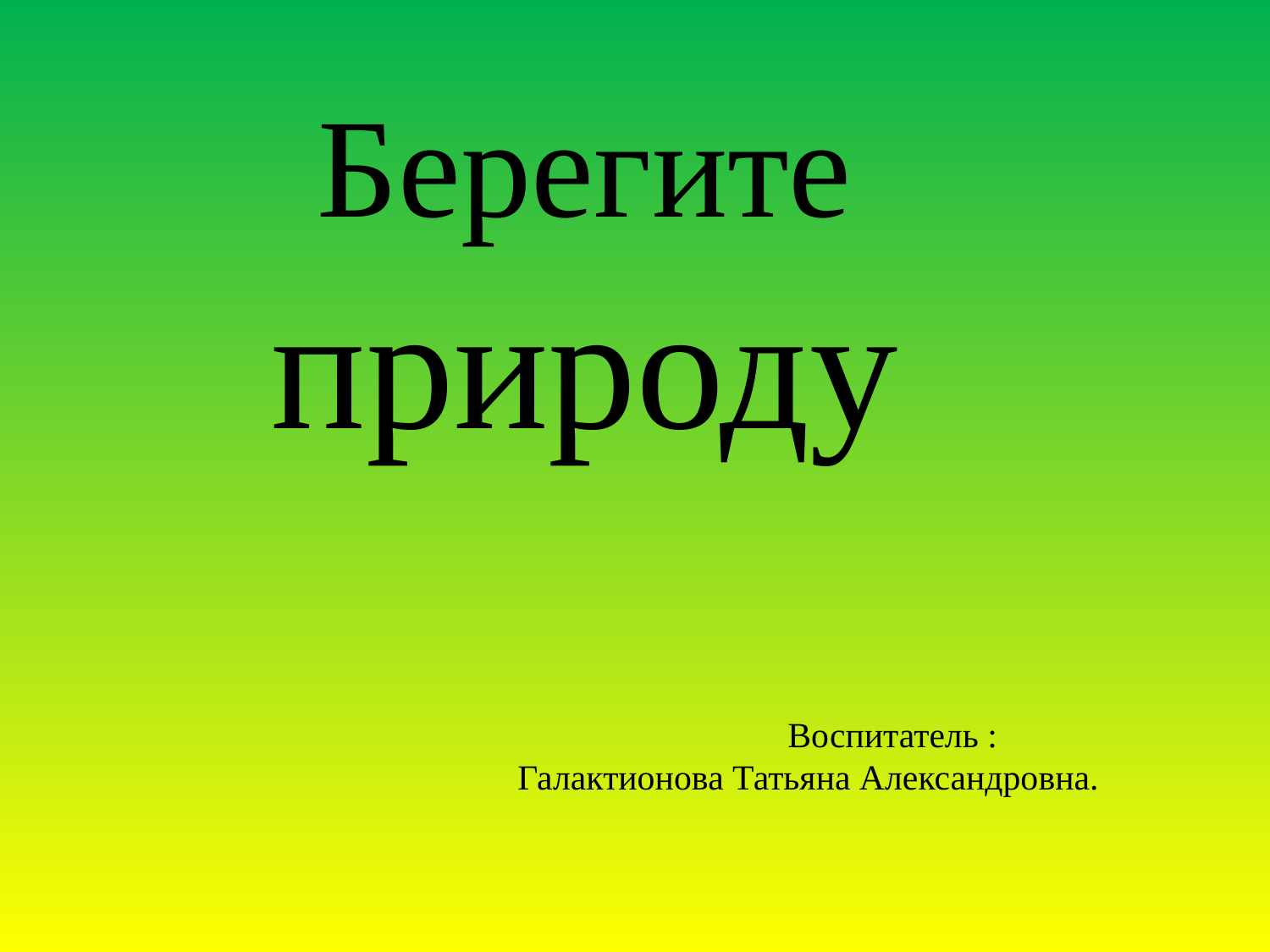

Берегите природу
Воспитатель :
Галактионова Татьяна Александровна.